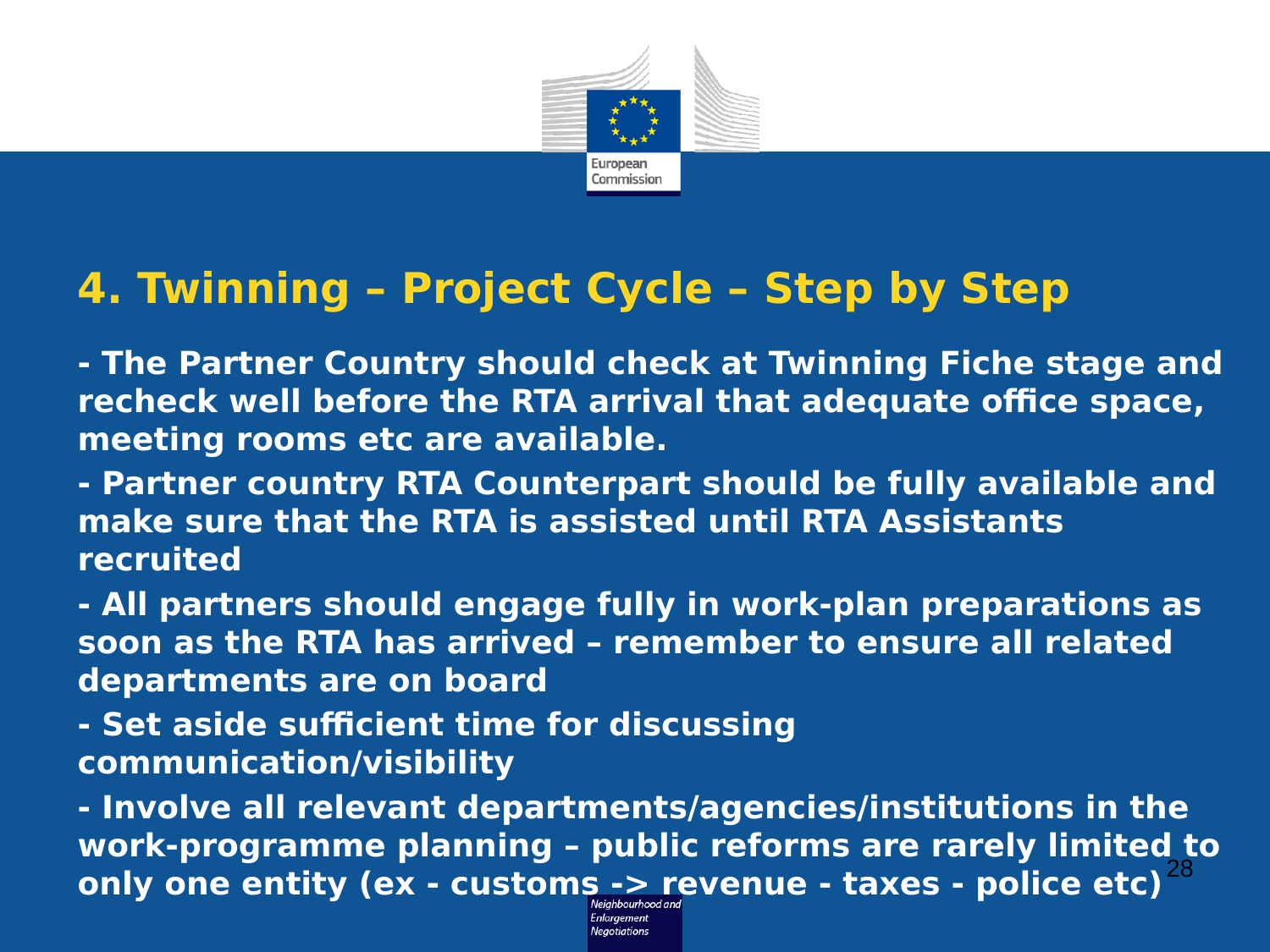

# 4. Twinning – Project Cycle – Step by Step
- The Partner Country should check at Twinning Fiche stage and recheck well before the RTA arrival that adequate office space, meeting rooms etc are available.
- Partner country RTA Counterpart should be fully available and make sure that the RTA is assisted until RTA Assistants recruited
- All partners should engage fully in work-plan preparations as soon as the RTA has arrived – remember to ensure all related departments are on board
- Set aside sufficient time for discussing communication/visibility
- Involve all relevant departments/agencies/institutions in the work-programme planning – public reforms are rarely limited to only one entity (ex - customs -> revenue - taxes - police etc)

28